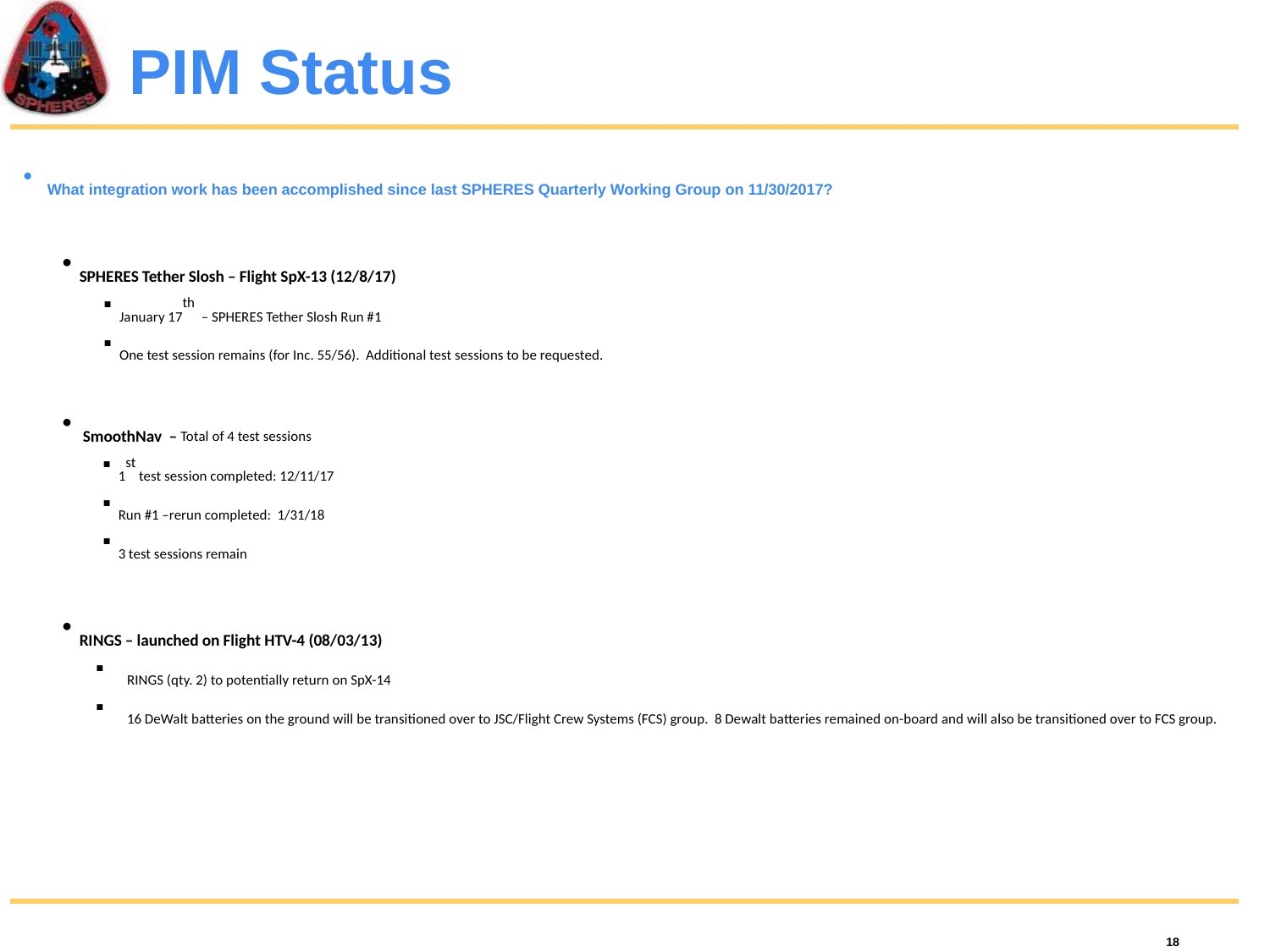

# PIM Status

What integration work has been accomplished since last SPHERES Quarterly Working Group on 11/30/2017?

SPHERES Tether Slosh – Flight SpX-13 (12/8/17)
January 17th  – SPHERES Tether Slosh Run #1
One test session remains (for Inc. 55/56).  Additional test sessions to be requested.

 SmoothNav  – Total of 4 test sessions
1st test session completed: 12/11/17
Run #1 –rerun completed:  1/31/18
3 test sessions remain

RINGS – launched on Flight HTV-4 (08/03/13)
RINGS (qty. 2) to potentially return on SpX-14
16 DeWalt batteries on the ground will be transitioned over to JSC/Flight Crew Systems (FCS) group.  8 Dewalt batteries remained on-board and will also be transitioned over to FCS group.